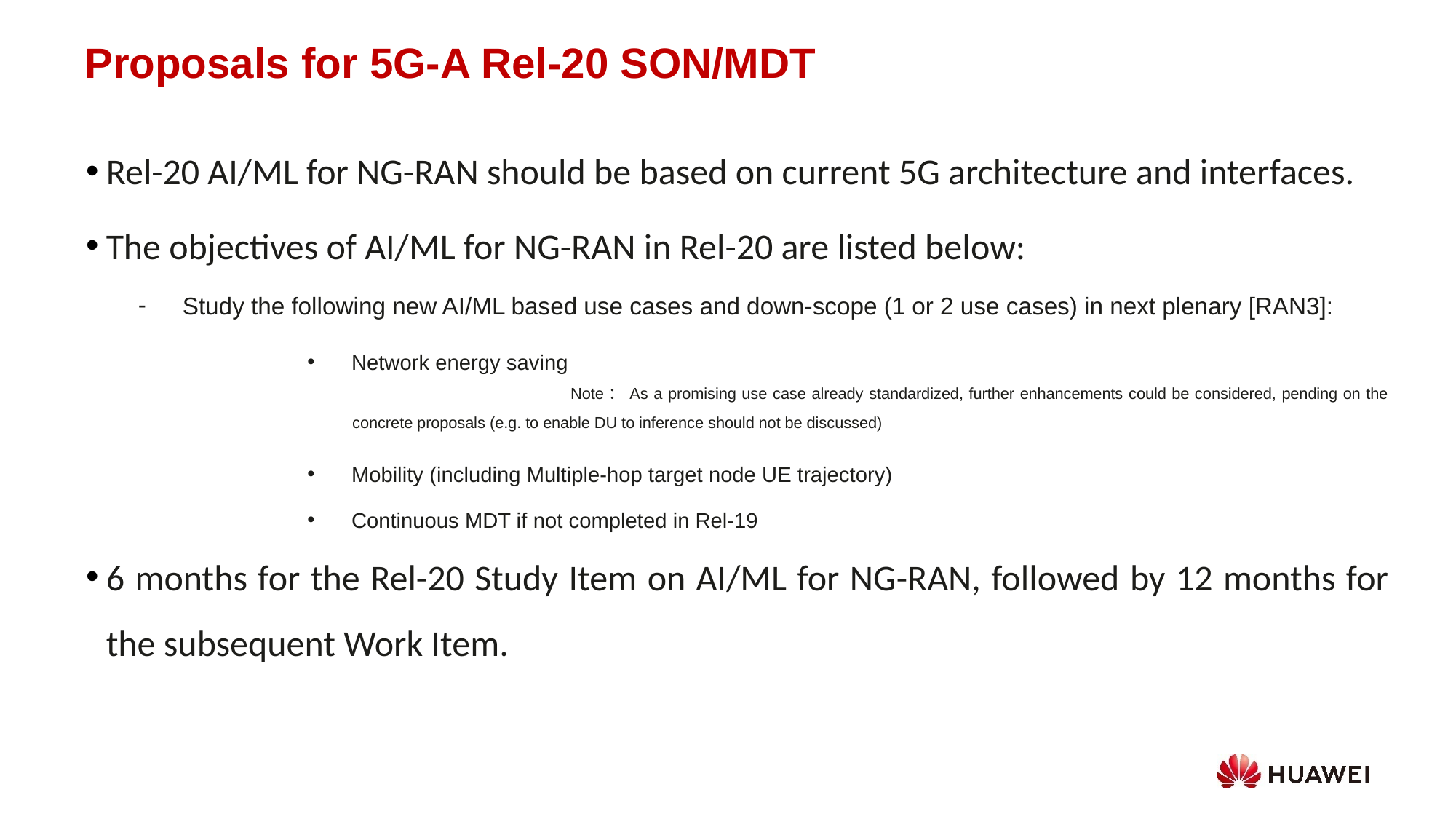

Proposals for 5G-A Rel-20 SON/MDT
Rel-20 AI/ML for NG-RAN should be based on current 5G architecture and interfaces.
The objectives of AI/ML for NG-RAN in Rel-20 are listed below:
Study the following new AI/ML based use cases and down-scope (1 or 2 use cases) in next plenary [RAN3]:
Network energy saving
		Note：As a promising use case already standardized, further enhancements could be considered, pending on the concrete proposals (e.g. to enable DU to inference should not be discussed)
Mobility (including Multiple-hop target node UE trajectory)
Continuous MDT if not completed in Rel-19
6 months for the Rel-20 Study Item on AI/ML for NG-RAN, followed by 12 months for the subsequent Work Item.